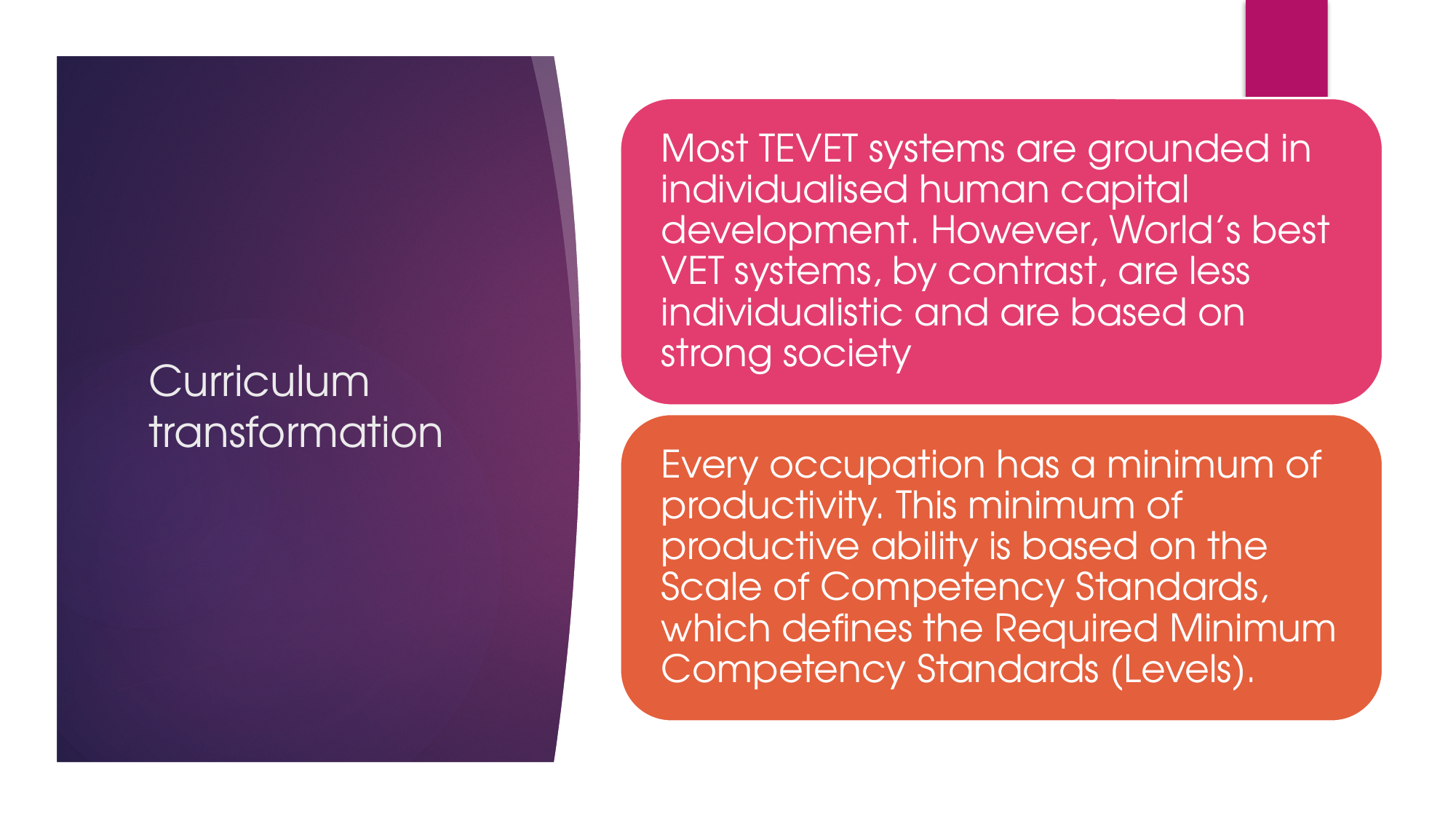

Most TEVET systems are grounded in individualised human capital development. However, World’s best VET systems, by contrast, are less individualistic and are based on strong society
Every occupation has a minimum of productivity. This minimum of productive ability is based on the Scale of Competency Standards, which defines the Required Minimum Competency Standards (Levels).
# Curriculum transformation